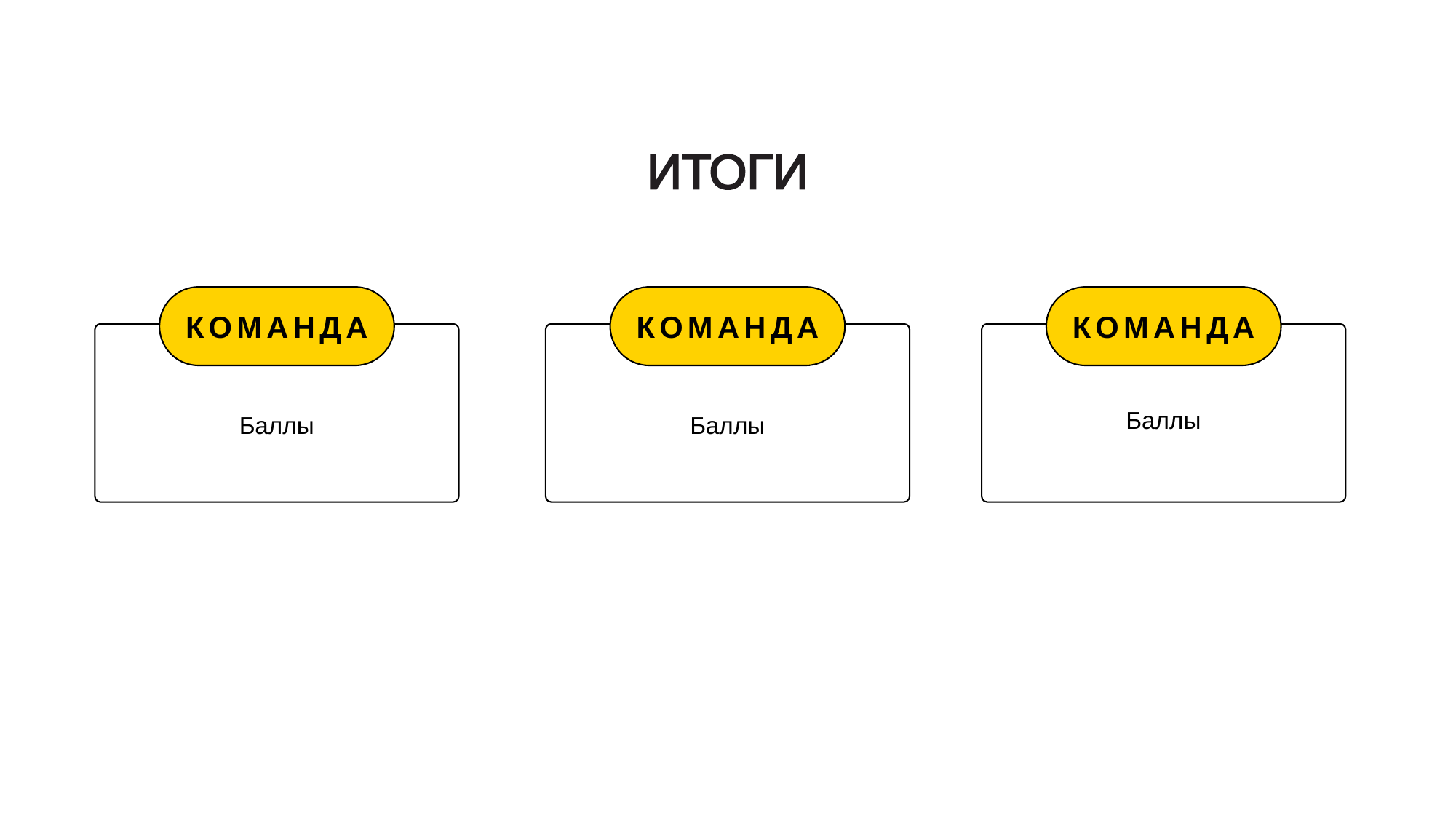

ИТОГИ
КОМАНДА
КОМАНДА
КОМАНДА

Баллы
Баллы
Баллы